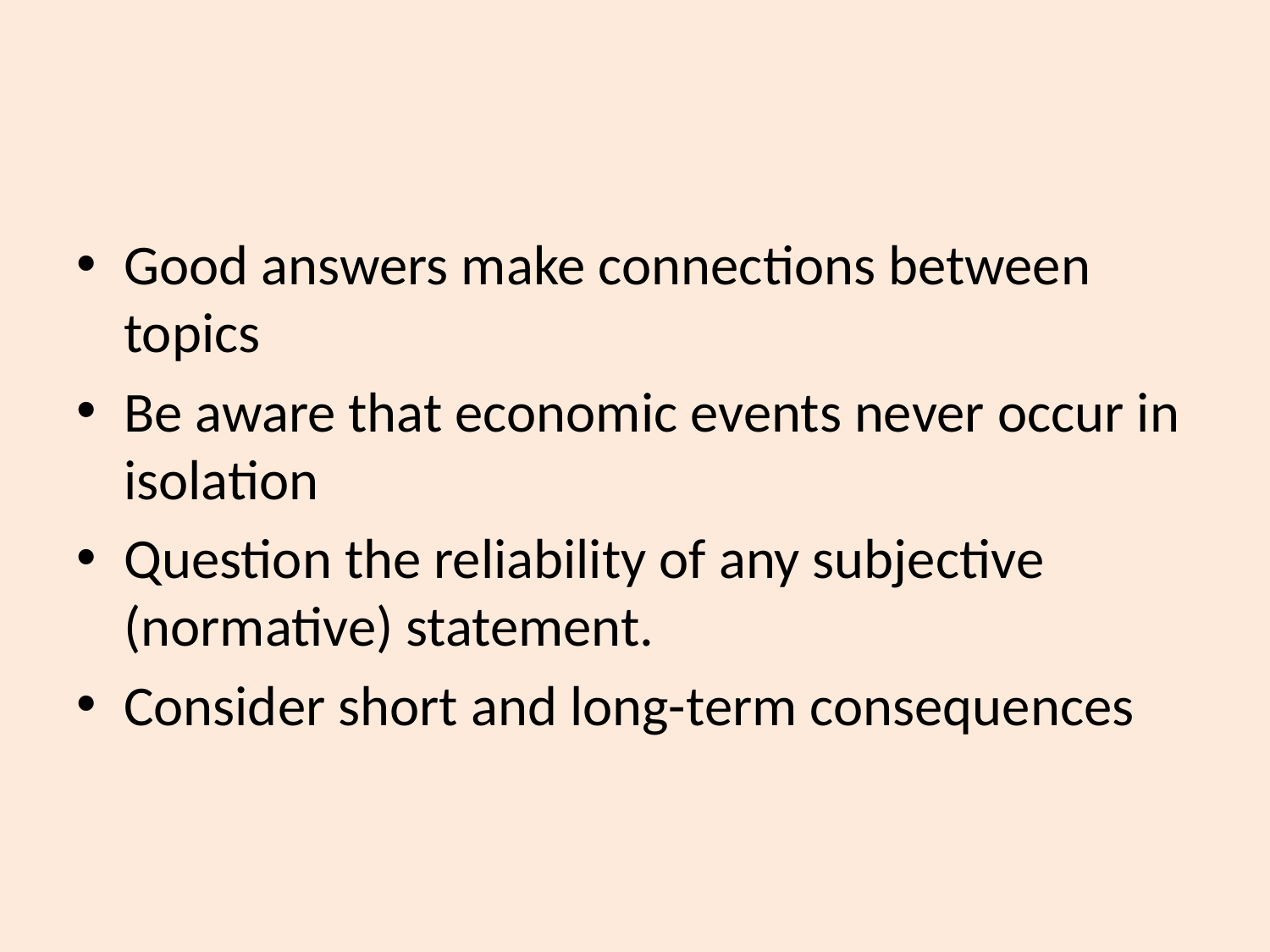

#
Good answers make connections between topics
Be aware that economic events never occur in isolation
Question the reliability of any subjective (normative) statement.
Consider short and long-term consequences